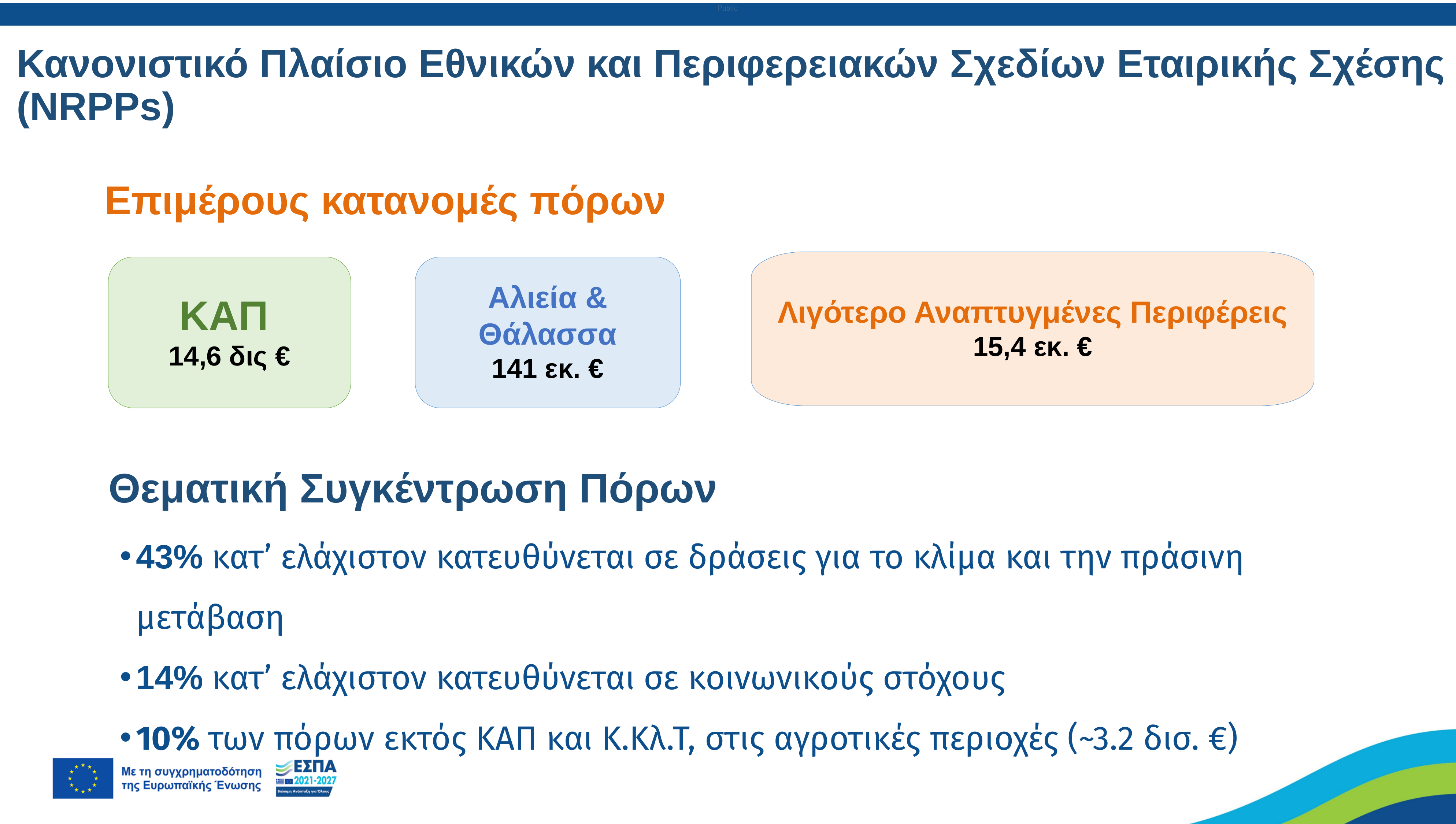

Public

Κανονιστικό Πλαίσιο Εθνικών και Περιφερειακών Σχεδίων Εταιρικής Σχέσης (NRPPs)

Επιμέρους κατανομές πόρων

Λιγότερο Αναπτυγμένες Περιφέρεις
15,4 εκ. €

ΚΑΠ
14,6 δις €

Αλιεία & Θάλασσα
141 εκ. €

43% κατ’ ελάχιστον κατευθύνεται σε δράσεις για το κλίμα και την πράσινη μετάβαση
14% κατ’ ελάχιστον κατευθύνεται σε κοινωνικούς στόχους
10% των πόρων εκτός ΚΑΠ και Κ.Κλ.Τ, στις αγροτικές περιοχές (~3.2 δισ. €)

Θεματική Συγκέντρωση Πόρων